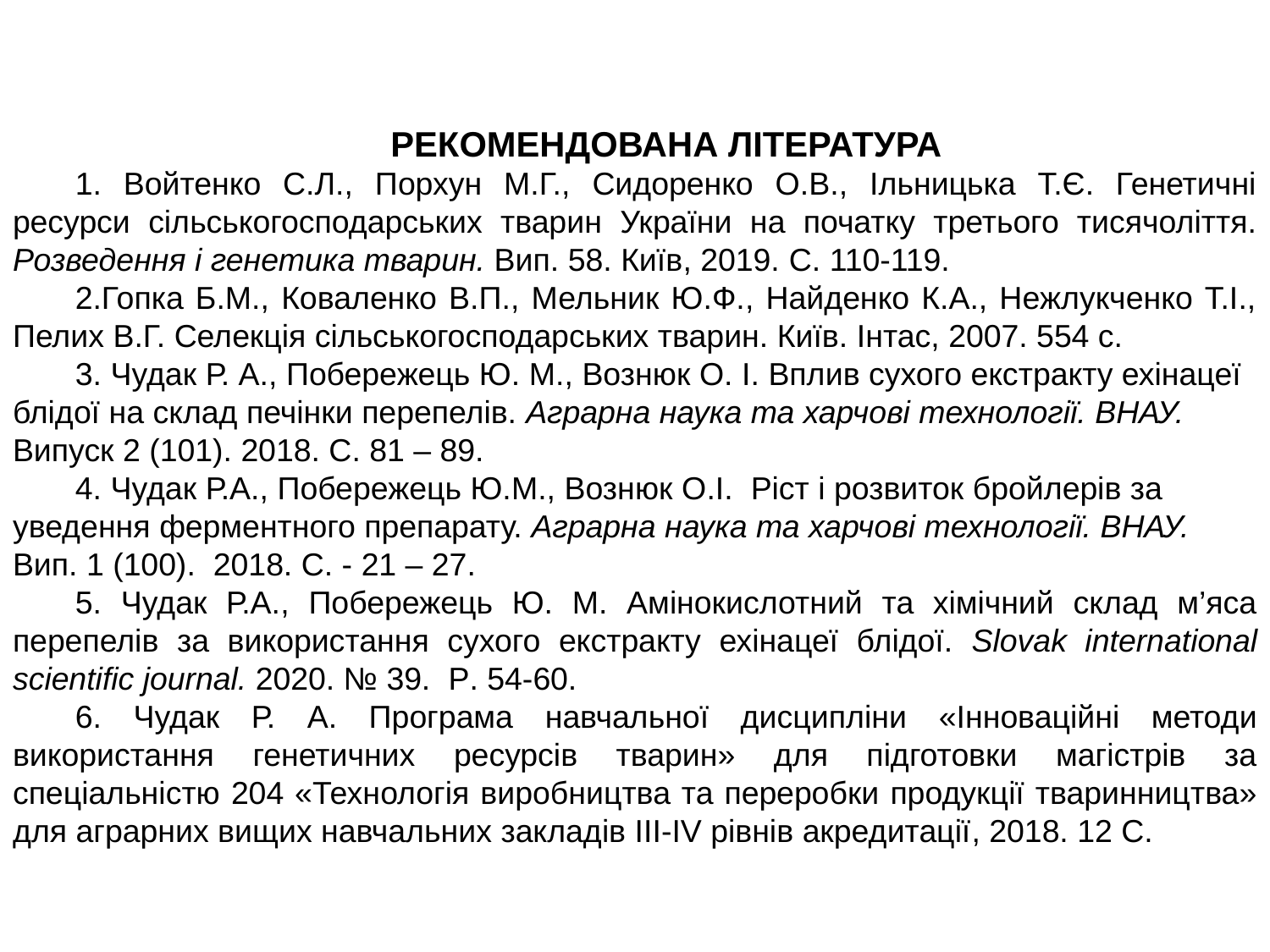

РЕКОМЕНДОВАНА ЛІТЕРАТУРА
1. Войтенко С.Л., Порхун М.Г., Сидоренко О.В., Ільницька Т.Є. Генетичні ресурси сільськогосподарських тварин України на початку третього тисячоліття. Розведення і генетика тварин. Вип. 58. Київ, 2019. C. 110-119.
2.Гопка Б.М., Коваленко В.П., Мельник Ю.Ф., Найденко К.А., Нежлукченко Т.І., Пелих В.Г. Селекція сільськогосподарських тварин. Київ. Інтас, 2007. 554 с.
3. Чудак Р. А., Побережець Ю. М., Вознюк О. І. Вплив сухого екстракту ехінацеї блідої на склад печінки перепелів. Аграрна наука та харчові технології. ВНАУ. Випуск 2 (101). 2018. С. 81 – 89.
4. Чудак Р.А., Побережець Ю.М., Вознюк О.І.  Ріст і розвиток бройлерів за уведення ферментного препарату. Аграрна наука та харчові технології. ВНАУ. Вип. 1 (100).  2018. С. - 21 – 27.
5. Чудак Р.А., Побережець Ю. М. Амінокислотний та хімічний склад м’яса перепелів за використання сухого екстракту ехінацеї блідої. Slovak international scientific journal. 2020. № 39.  P. 54-60.
6. Чудак Р. А. Програма навчальної дисципліни «Інноваційні методи використання генетичних ресурсів тварин» для підготовки магістрів за спеціальністю 204 «Технологія виробництва та переробки продукції тваринництва» для аграрних вищих навчальних закладів ІІІ-ІV рівнів акредитації, 2018. 12 С.